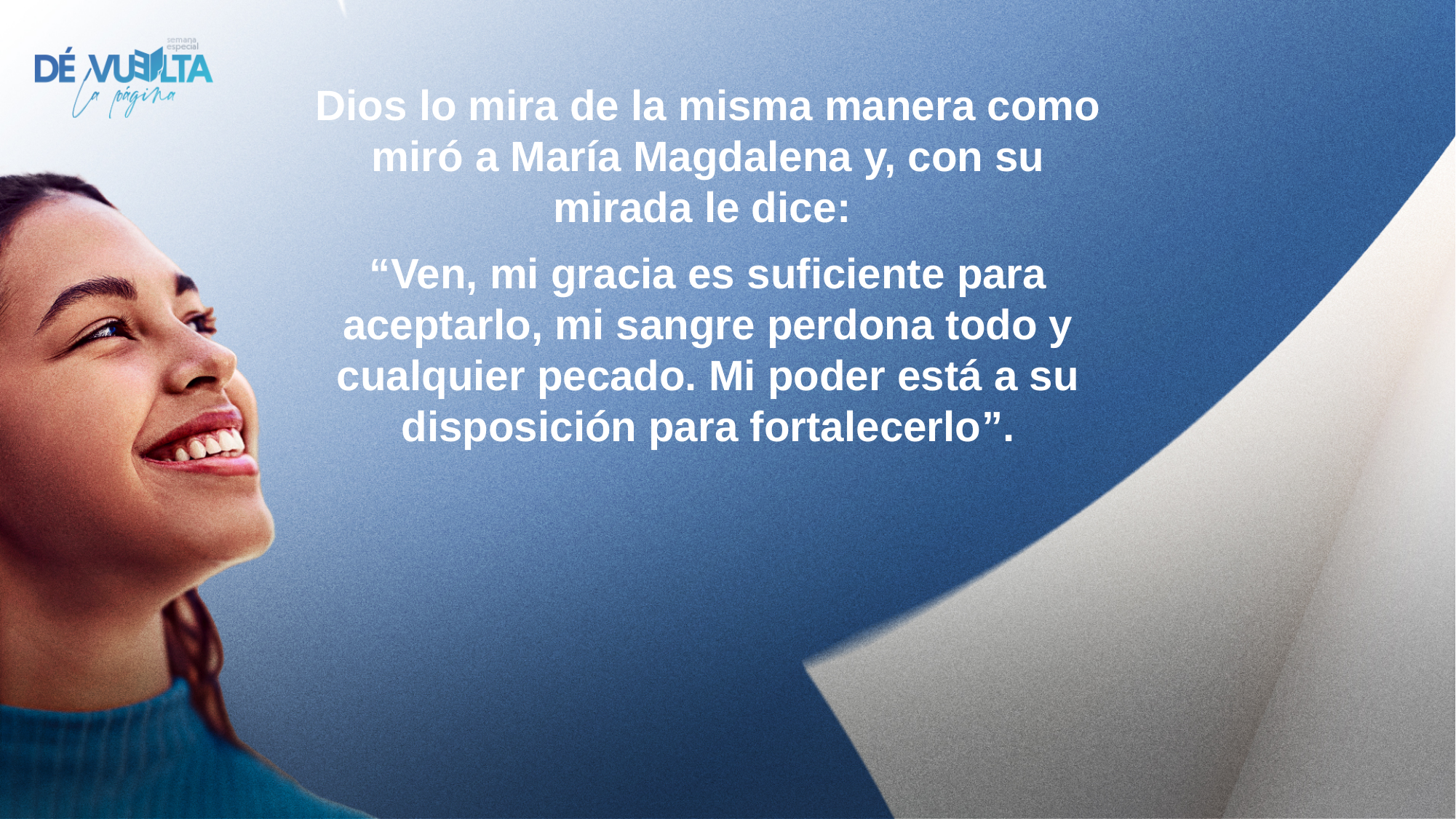

Dios lo mira de la misma manera como miró a María Magdalena y, con su mirada le dice:
“Ven, mi gracia es suficiente para aceptarlo, mi sangre perdona todo y cualquier pecado. Mi poder está a su disposición para fortalecerlo”.